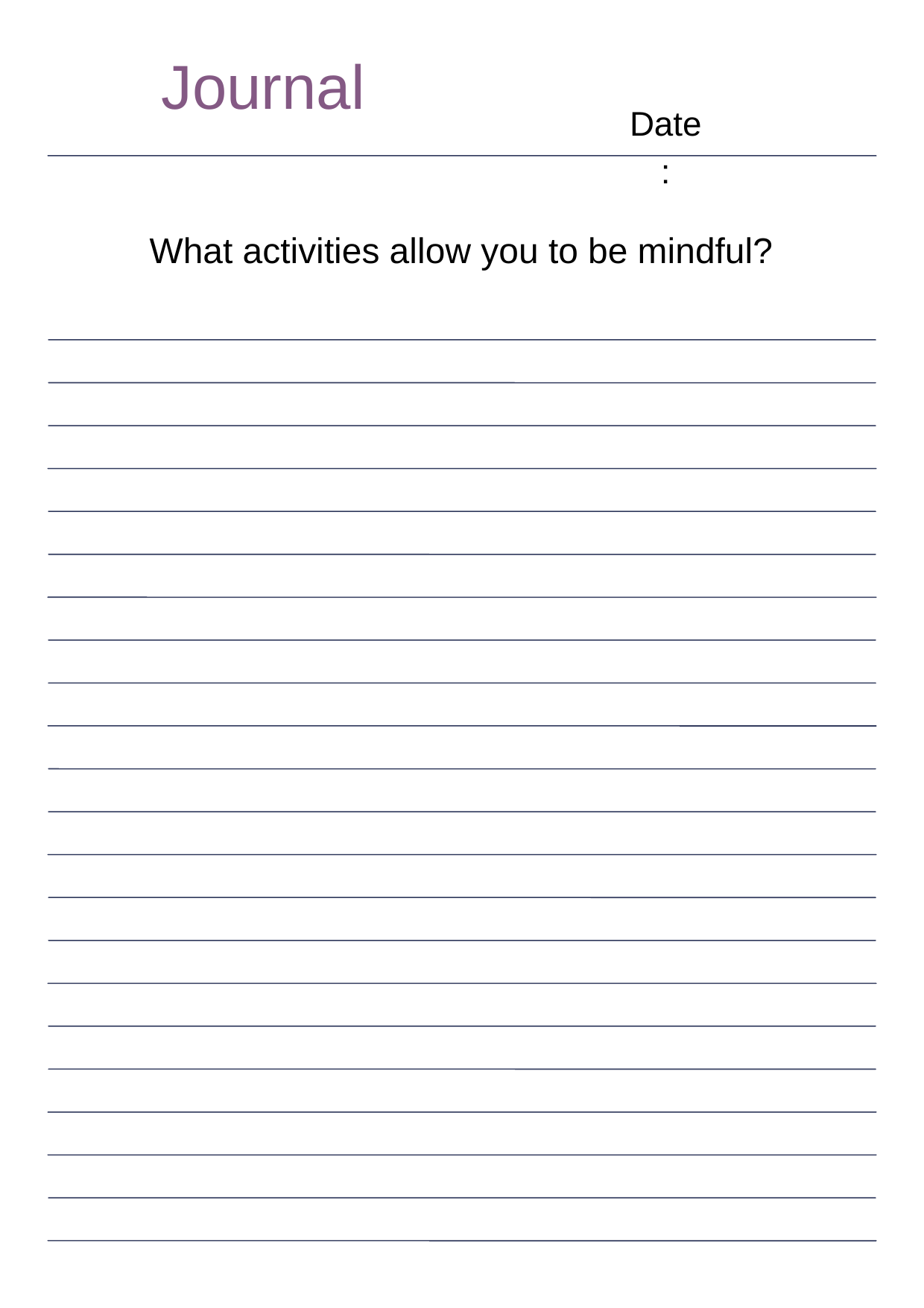

Journal
Date:

What activities allow you to be mindful?